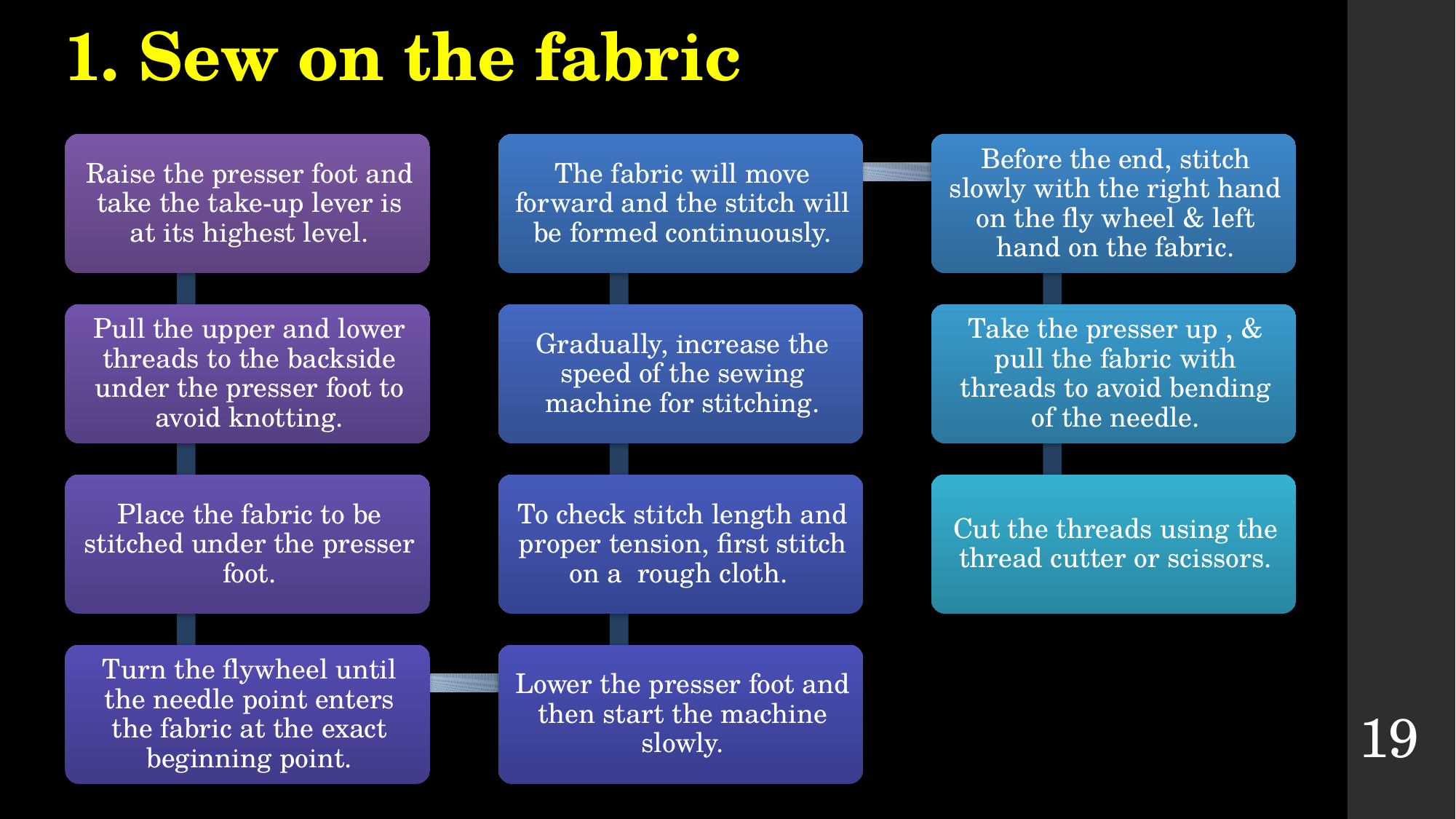

# 1. Sew on the fabric
Raise the presser foot and take the take-up lever is at its highest level.
Pull the upper and lower threads to the backside under the presser foot to avoid knotting.
Place the fabric to be stitched under the presser foot.
Turn the flywheel until the needle point enters the fabric at the exact beginning point.
Lower the presser foot and then start the machine slowly.
To check stitch length and proper tension, first stitch on a  rough cloth.
Gradually, increase the speed of the sewing machine for stitching.
The fabric will move forward and the stitch will be formed continuously.
Before the end, stitch slowly with the right hand on the fly wheel & left hand on the fabric.
Take the presser up , & pull the fabric with threads to avoid bending of the needle.
Cut the threads using the thread cutter or scissors.
19